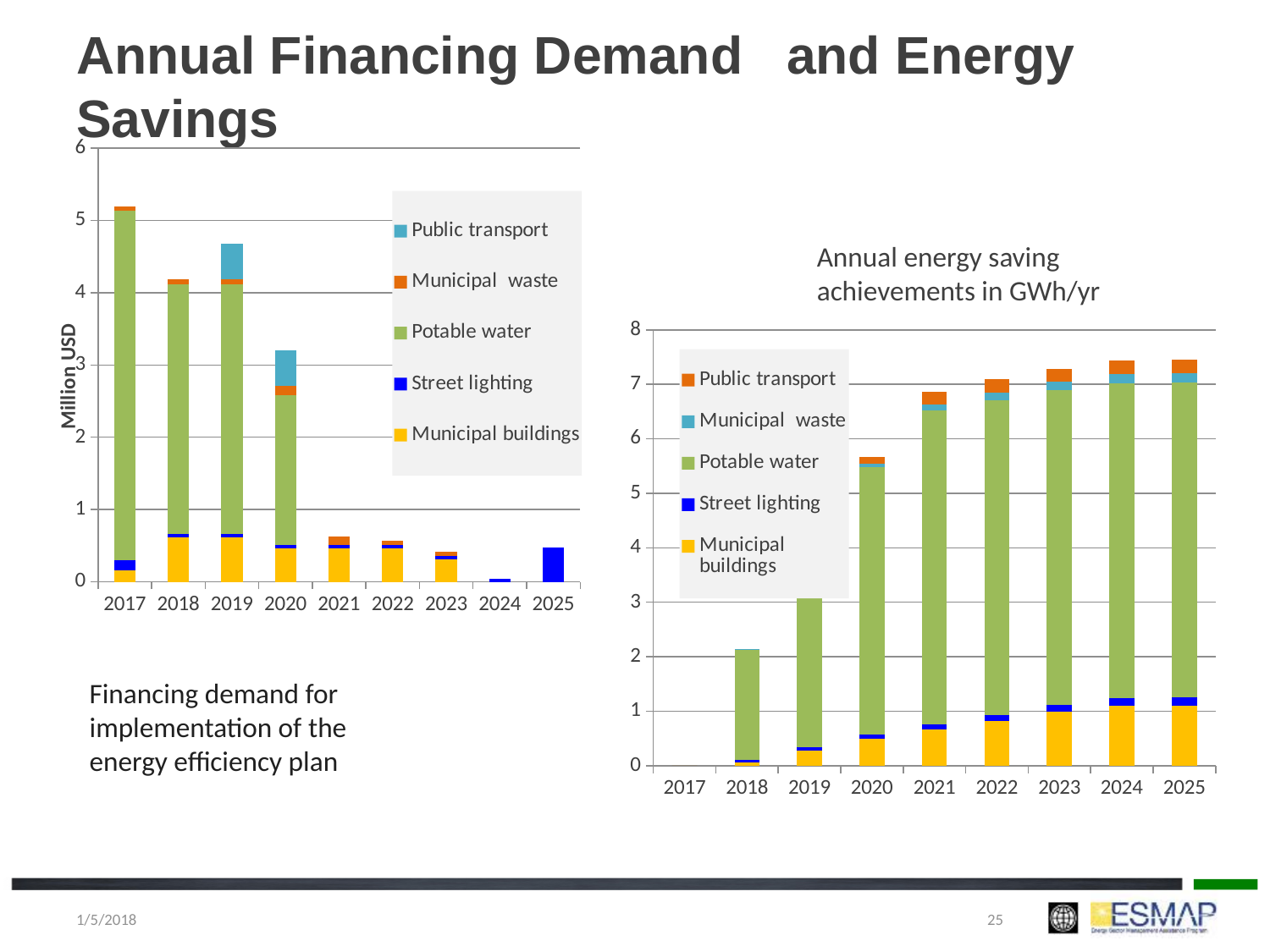

# Annual Financing Demand   and Energy Savings

[unsupported chart]

Annual energy saving achievements in GWh/yr

### Chart

| Category | Municipal buildings | Street lighting | Potable water | Municipal  waste | Public transport |
|---|---|---|---|---|---|
| 2017 | 0.0 | 0.0 | 0.0 | 0.0 | 0.0 |
| 2018 | 0.054993675 | 0.0472315 | 2.0200056843750005 | 0.019953675000000004 | 0.0 |
| 2019 | 0.274968375 | 0.06297533333333334 | 3.462866887500001 | 0.03990735000000001 | 0.0 |
| 2020 | 0.494943075 | 0.07871916666666667 | 4.905728090625002 | 0.05986102500000001 | 0.12088440292500002 |
| 2021 | 0.6599241 | 0.094463 | 5.771444812500002 | 0.09976837500000002 | 0.24176880585000005 |
| 2022 | 0.824905125 | 0.11020683333333334 | 5.771444812500002 | 0.13967572500000003 | 0.24176880585000005 |
| 2023 | 0.98988615 | 0.12595066666666668 | 5.771444812500002 | 0.15962940000000003 | 0.24176880585000005 |
| 2024 | 1.0998735 | 0.14169450000000003 | 5.771444812500002 | 0.17958307500000004 | 0.24176880585000005 |
| 2025 | 1.0998735 | 0.15743833333333337 | 5.771444812500002 | 0.17958307500000004 | 0.24176880585000005 |
Financing demand for implementation of the energy efficiency plan
1/5/2018
25